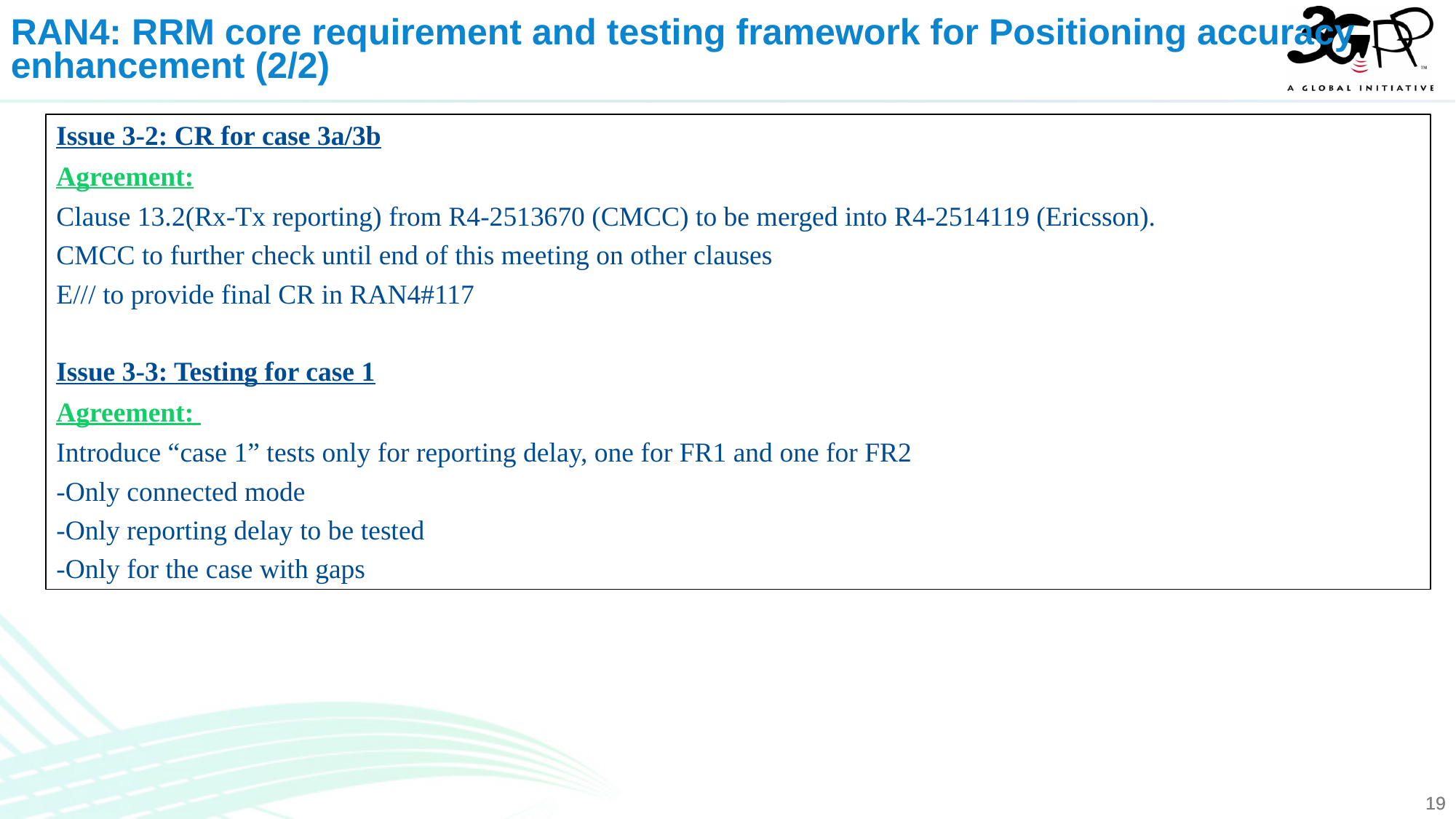

RAN4: RRM core requirement and testing framework for Positioning accuracy enhancement (2/2)
Issue 3-2: CR for case 3a/3b
Agreement:
Clause 13.2(Rx-Tx reporting) from R4-2513670 (CMCC) to be merged into R4-2514119 (Ericsson).
CMCC to further check until end of this meeting on other clauses
E/// to provide final CR in RAN4#117

Issue 3-3: Testing for case 1
Agreement:
Introduce “case 1” tests only for reporting delay, one for FR1 and one for FR2
-Only connected mode
-Only reporting delay to be tested
-Only for the case with gaps